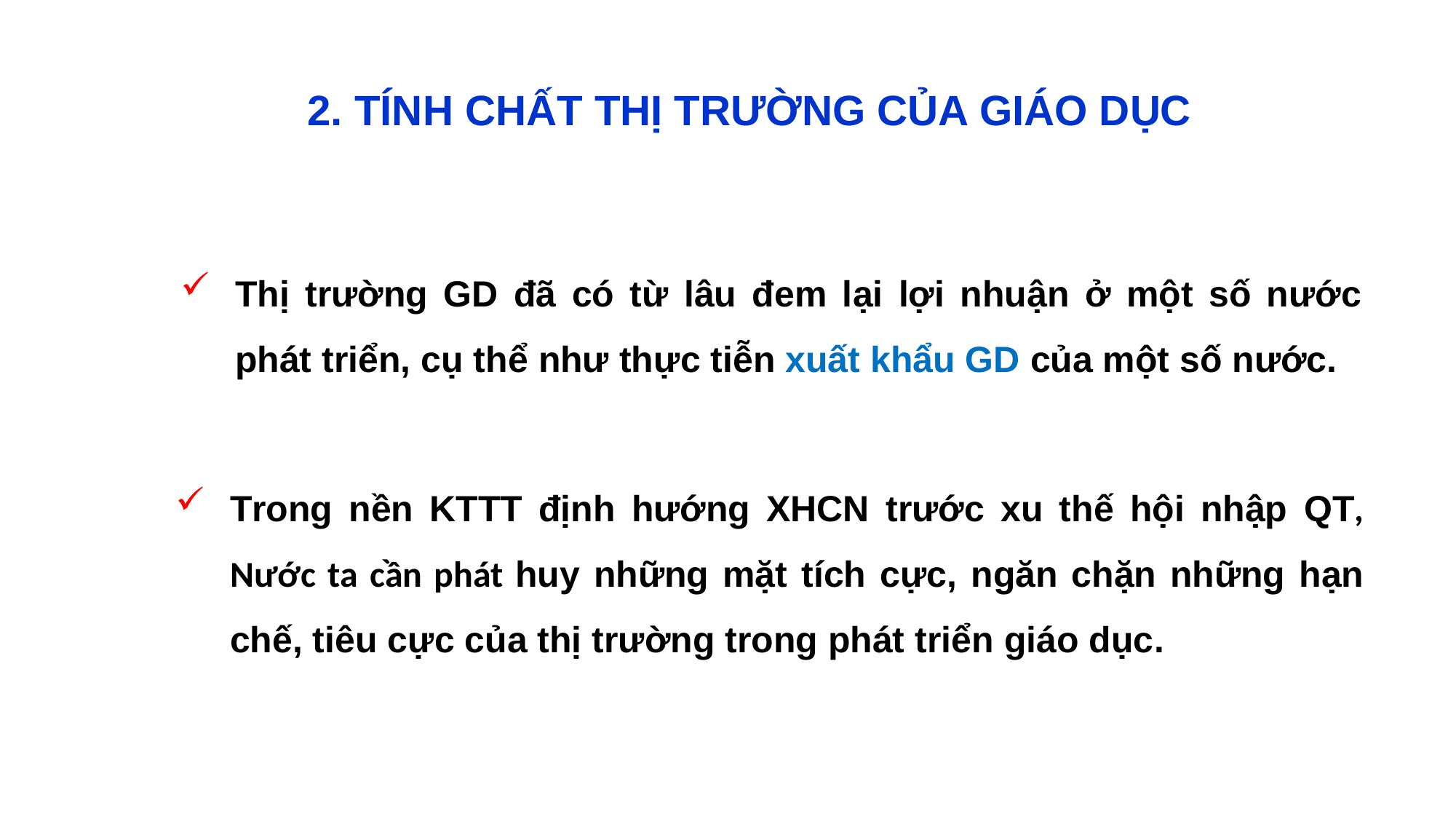

2. TÍNH CHẤT THỊ TRƯỜNG CỦA GIÁO DỤC
Thị trường GD đã có từ lâu đem lại lợi nhuận ở một số nước phát triển, cụ thể như thực tiễn xuất khẩu GD của một số nước.
Trong nền KTTT định hướng XHCN trước xu thế hội nhập QT, Nước ta cần phát huy những mặt tích cực, ngăn chặn những hạn chế, tiêu cực của thị trường trong phát triển giáo dục.